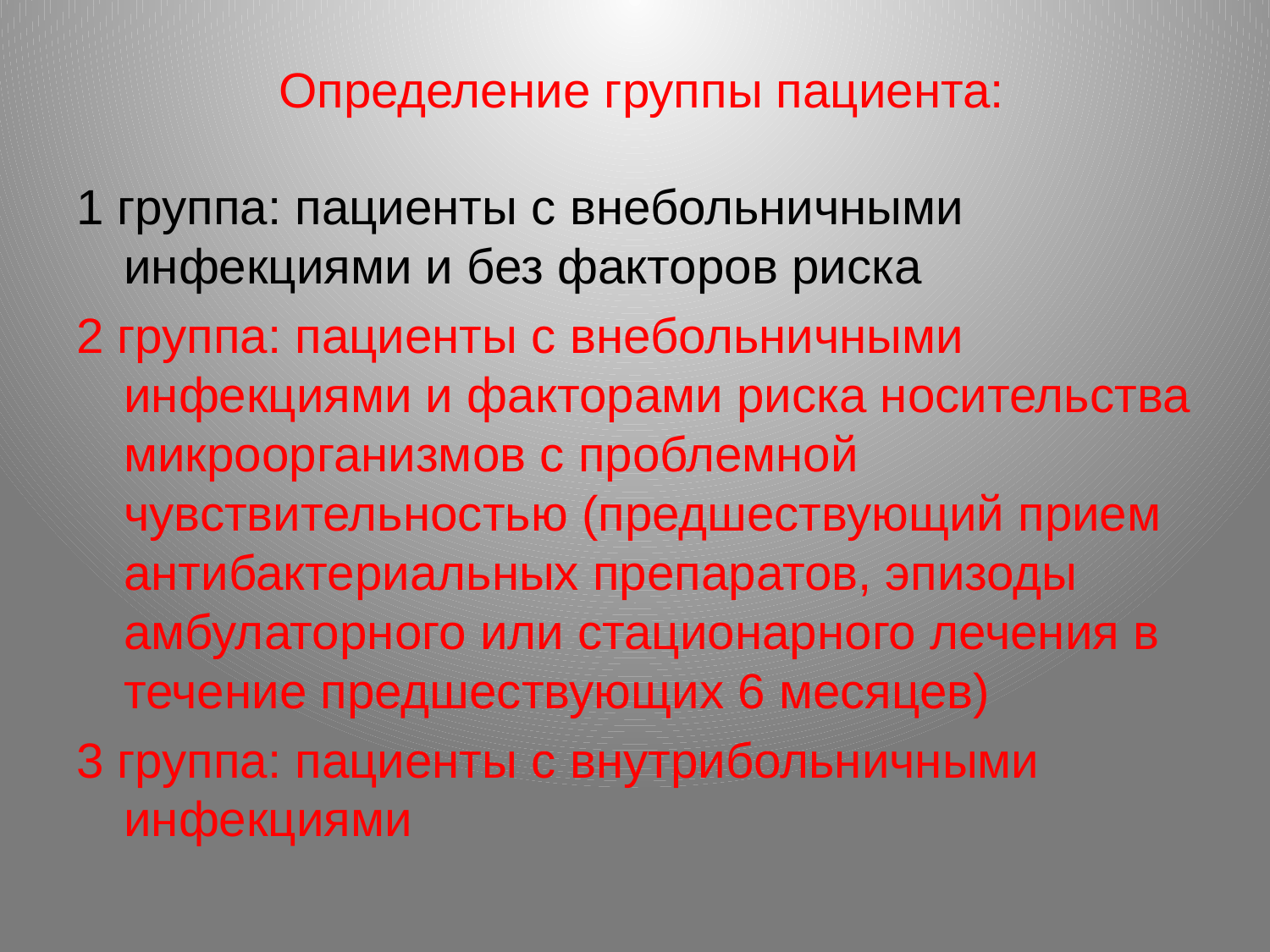

# Определение группы пациента:
1 группа: пациенты с внебольничными инфекциями и без факторов риска
2 группа: пациенты с внебольничными инфекциями и факторами риска носительства микроорганизмов с проблемной чувствительностью (предшествующий прием антибактериальных препаратов, эпизоды амбулаторного или стационарного лечения в течение предшествующих 6 месяцев)
3 группа: пациенты с внутрибольничными инфекциями